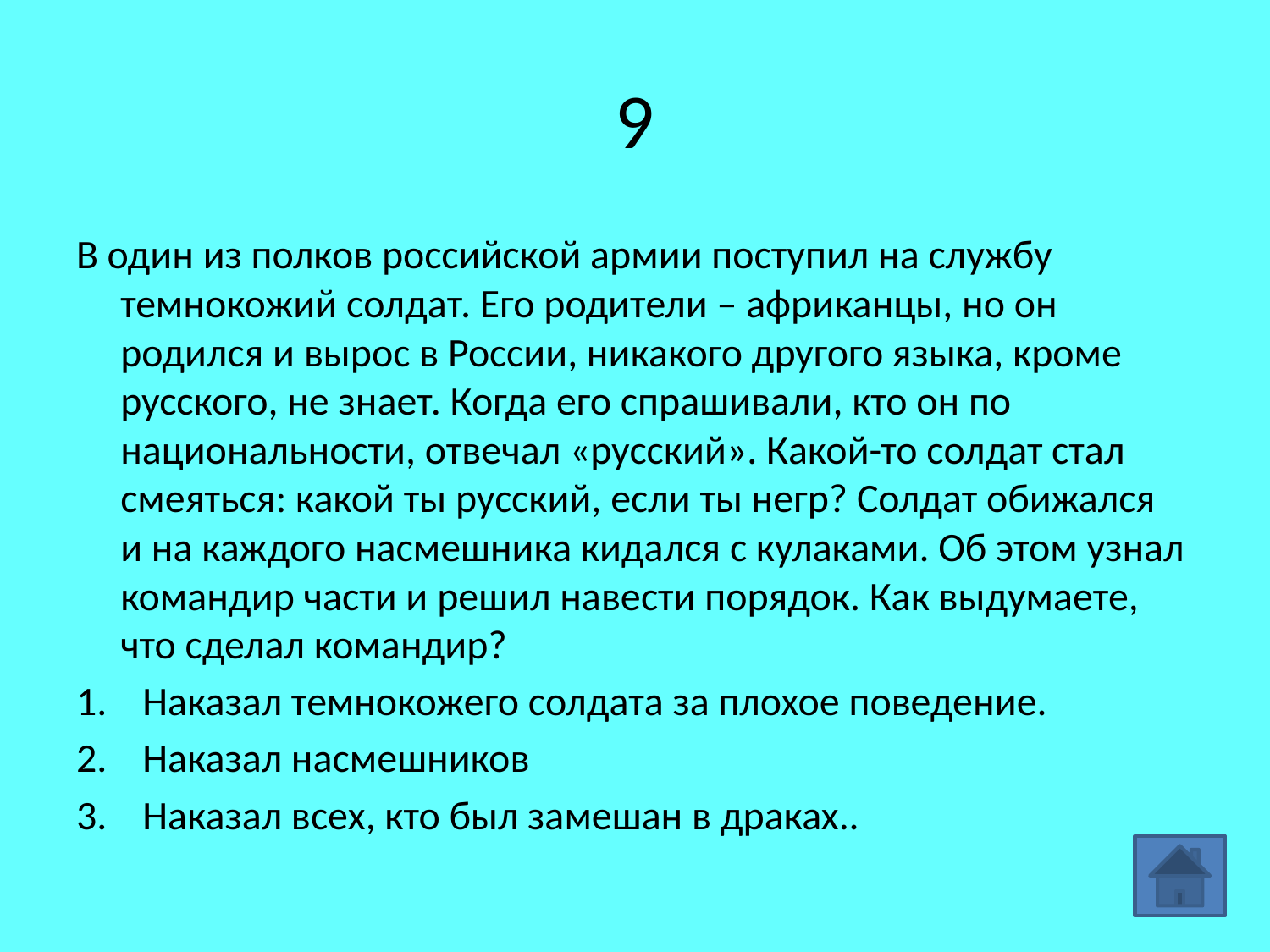

# 9
В один из полков российской армии поступил на службу темнокожий солдат. Его родители – африканцы, но он родился и вырос в России, никакого другого языка, кроме русского, не знает. Когда его спрашивали, кто он по национальности, отвечал «русский». Какой-то солдат стал смеяться: какой ты русский, если ты негр? Солдат обижался  и на каждого насмешника кидался с кулаками. Об этом узнал командир части и решил навести порядок. Как выдумаете, что сделал командир?
Наказал темнокожего солдата за плохое поведение.
Наказал насмешников
Наказал всех, кто был замешан в драках..